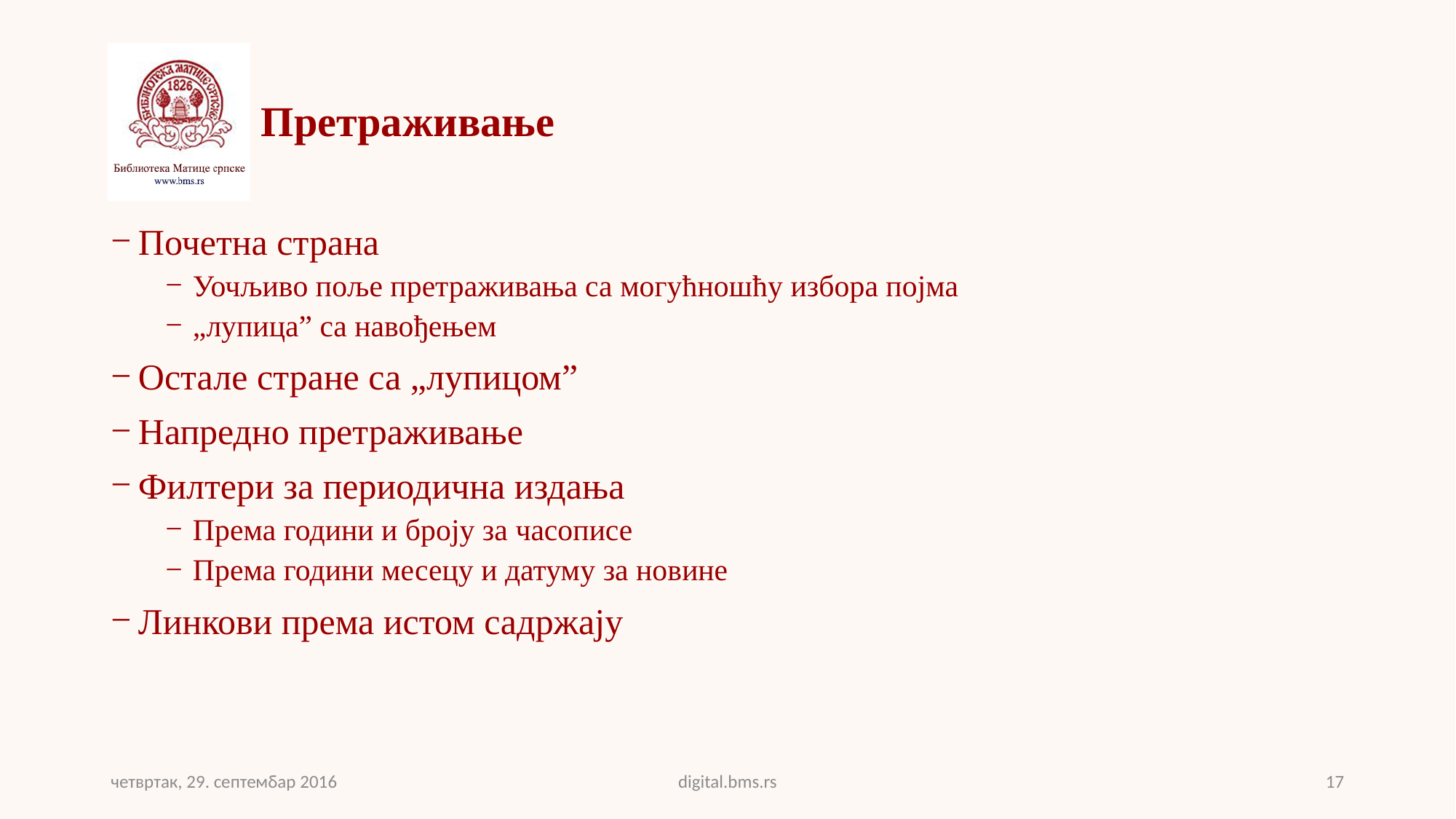

# Претраживање
Почетна страна
Уочљиво поље претраживања са могућношћу избора појма
„лупица” са навођењем
Остале стране са „лупицом”
Напредно претраживање
Филтери за периодична издања
Према години и броју за часописе
Према години месецу и датуму за новине
Линкови према истом садржају
четвртак, 29. септембар 2016
digital.bms.rs
17